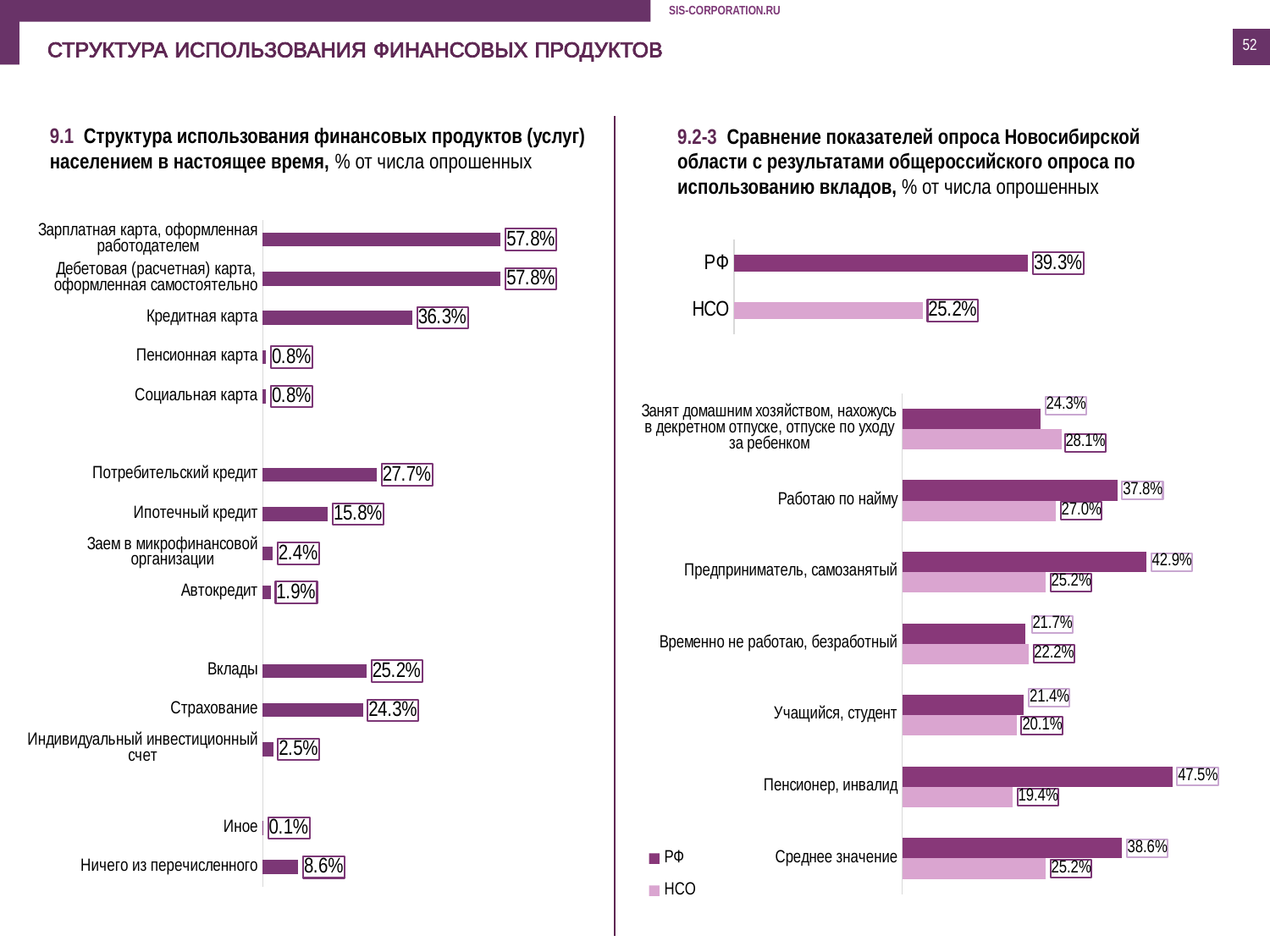

52
СТРУКТУРА ИСПОЛЬЗОВАНИЯ ФИНАНСОВЫХ ПРОДУКТОВ
9.1  Структура использования финансовых продуктов (услуг) населением в настоящее время, % от числа опрошенных
9.2-3  Сравнение показателей опроса Новосибирской области с результатами общероссийского опроса по использованию вкладов, % от числа опрошенных

### Chart

| Category | Ряд 1 |
|---|---|
| Ничего из перечисленного | 0.08600000000000002 |
| Иное | 0.0010000000000000041 |
|  | None |
| Индивидуальный инвестиционный счет | 0.025 |
| Страхование | 0.24300000000000024 |
| Вклады | 0.252 |
|  | None |
| Автокредит | 0.019000000000000065 |
| Заем в микрофинансовой организации | 0.024 |
| Ипотечный кредит | 0.15800000000000053 |
| Потребительский кредит | 0.277 |
|  | None |
| Социальная карта | 0.008000000000000023 |
| Пенсионная карта | 0.008000000000000023 |
| Кредитная карта | 0.3630000000000003 |
| Дебетовая (расчетная) карта, оформленная самостоятельно | 0.5780000000000006 |
| Зарплатная карта, оформленная работодателем | 0.5780000000000006 |

### Chart

| Category | Столбец1 |
|---|---|
| НСО | 0.252 |
| РФ | 0.3930000000000006 |

### Chart

| Category | НСО | РФ |
|---|---|---|
| Среднее значение | 0.252 | 0.38600000000000056 |
| Пенсионер, инвалид | 0.194 | 0.4750000000000003 |
| Учащийся, студент | 0.201 | 0.21400000000000025 |
| Временно не работаю, безработный | 0.222 | 0.21700000000000025 |
| Предприниматель, самозанятый | 0.252 | 0.4290000000000004 |
| Работаю по найму | 0.27 | 0.3780000000000005 |
| Занят домашним хозяйством, нахожусь в декретном отпуске, отпуске по уходу за ребенком | 0.2810000000000001 | 0.24300000000000024 |